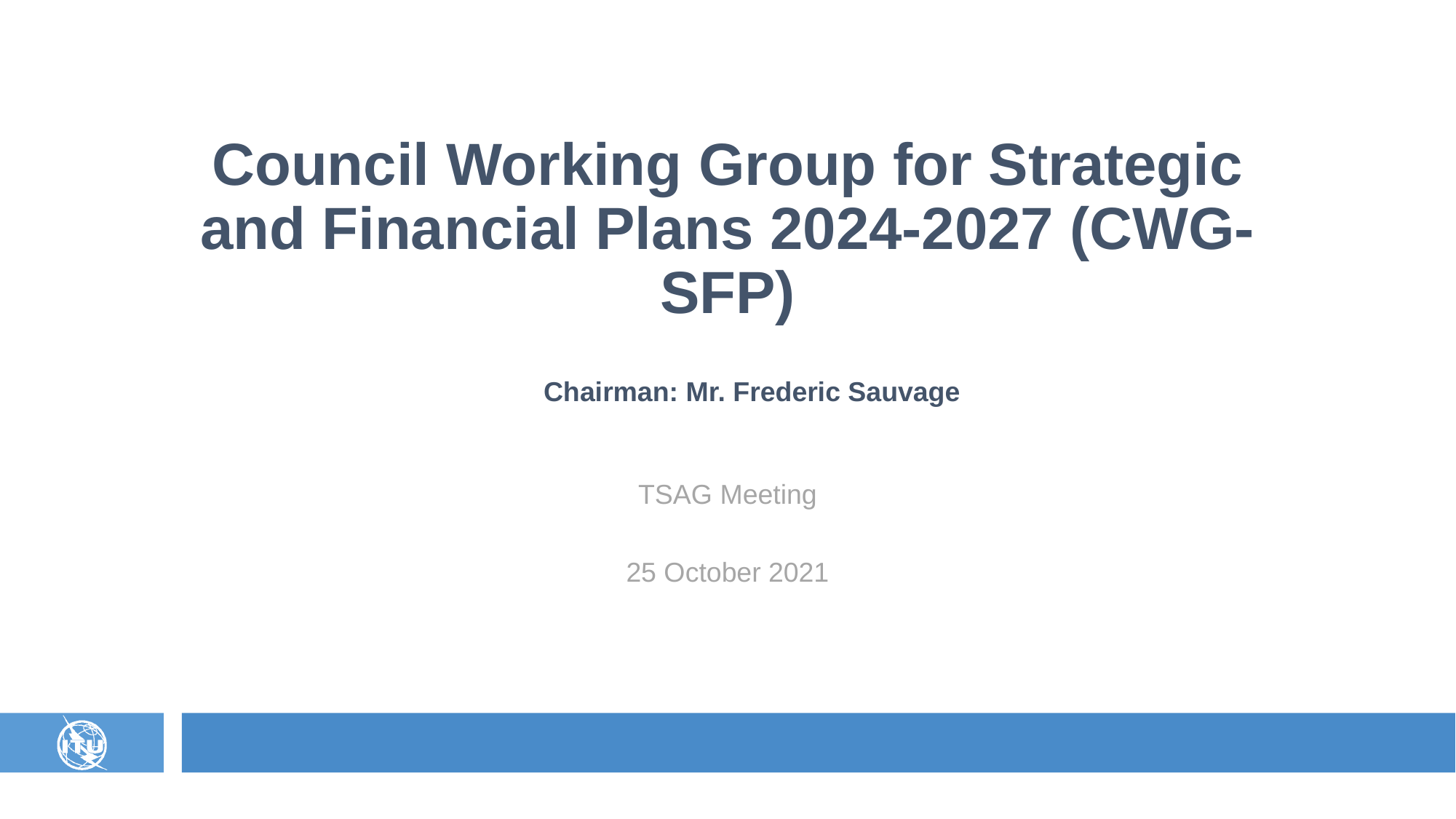

# Council Working Group for Strategic and Financial Plans 2024-2027 (CWG-SFP)
Chairman: Mr. Frederic Sauvage
TSAG Meeting
25 October 2021